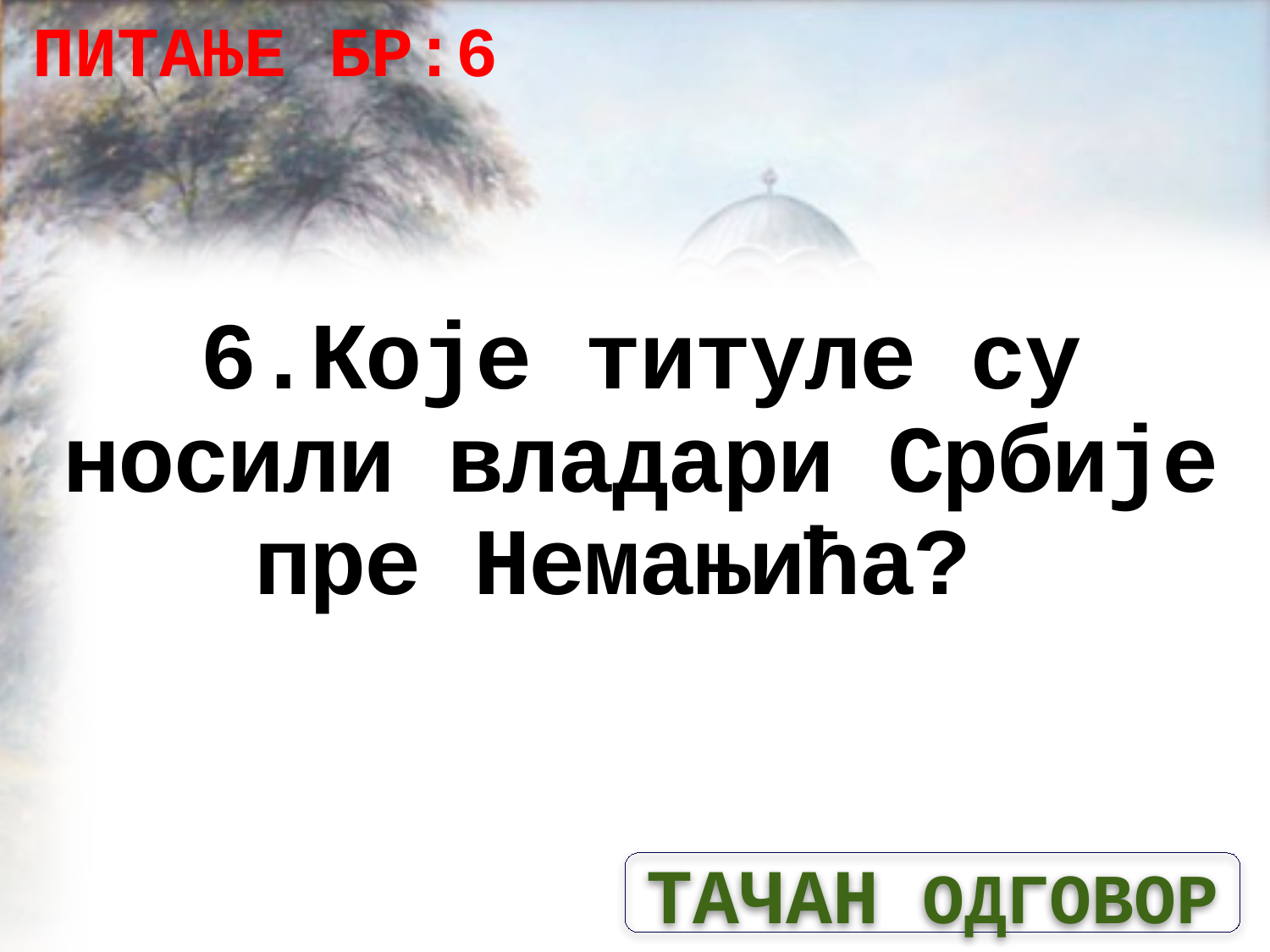

ПИТАЊЕ БР:6
# 6.Које титуле су носили владари Србије пре Немањића?
ТАЧАН ОДГОВОР